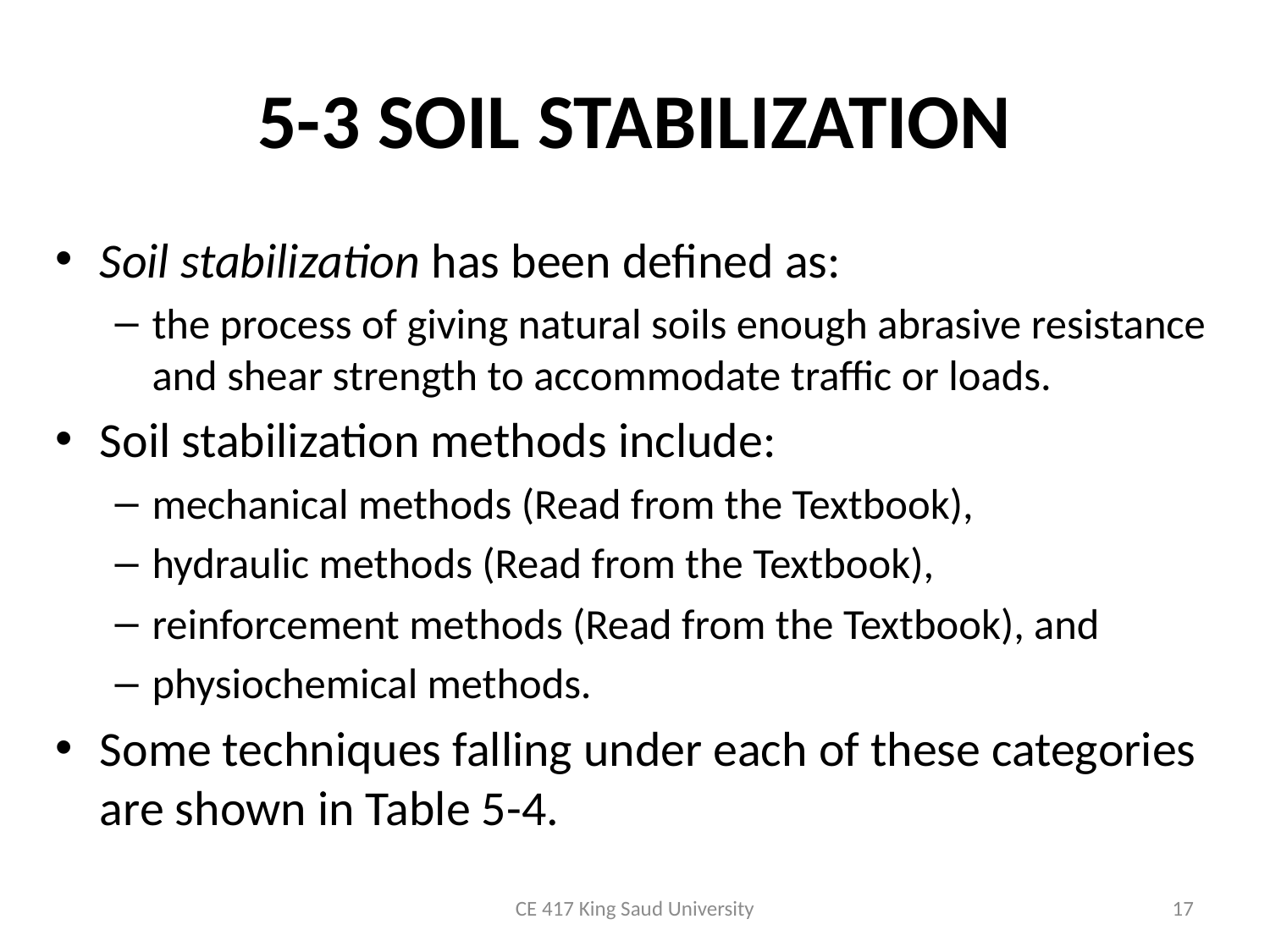

# 5-3 SOIL STABILIZATION
Soil stabilization has been defined as:
the process of giving natural soils enough abrasive resistance and shear strength to accommodate traffic or loads.
Soil stabilization methods include:
mechanical methods (Read from the Textbook),
hydraulic methods (Read from the Textbook),
reinforcement methods (Read from the Textbook), and
physiochemical methods.
Some techniques falling under each of these categories are shown in Table 5-4.
CE 417 King Saud University
17